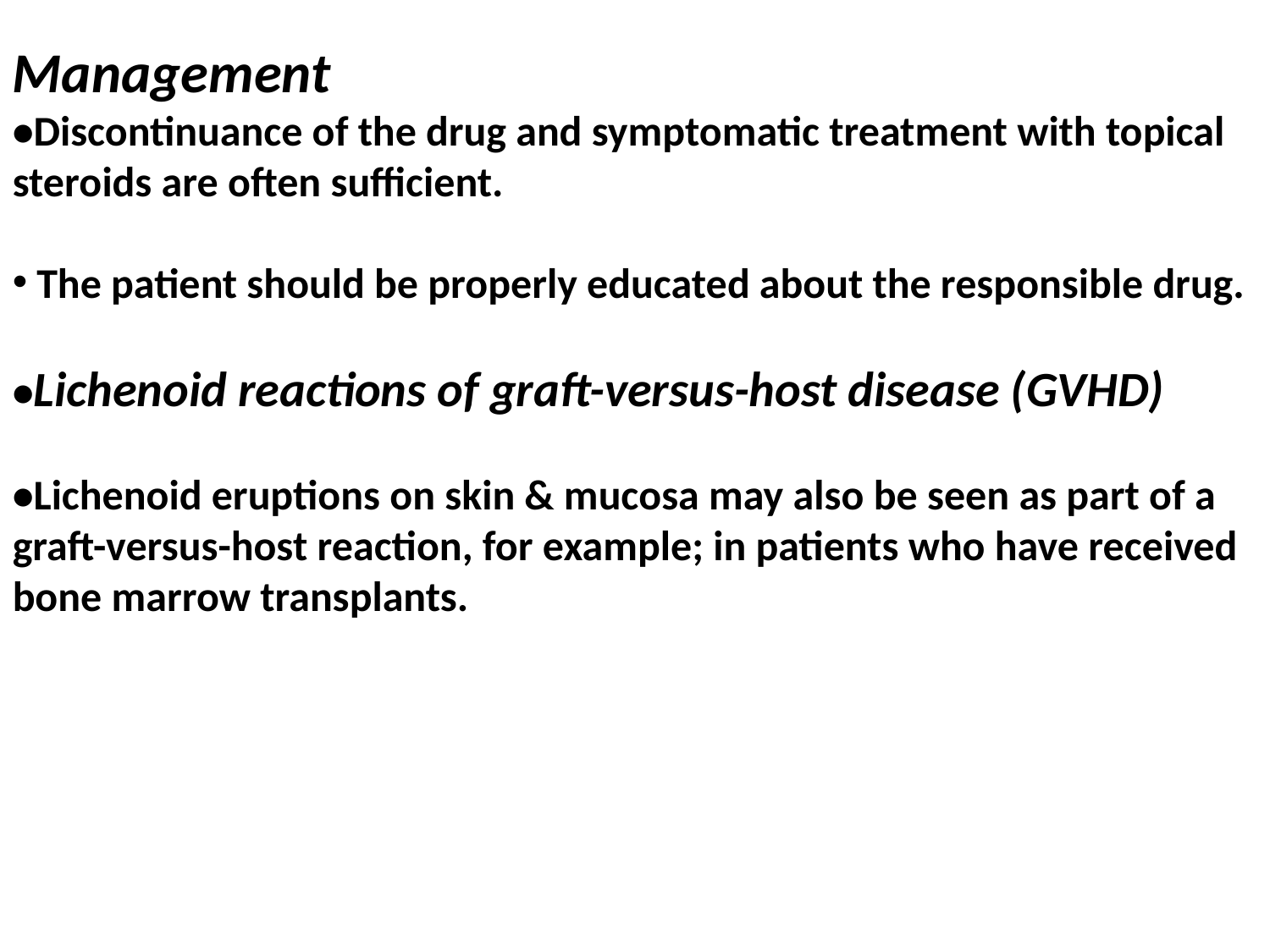

Management
•Discontinuance of the drug and symptomatic treatment with topical steroids are often sufficient.

 The patient should be properly educated about the responsible drug.

•Lichenoid reactions of graft-versus-host disease (GVHD)

•Lichenoid eruptions on skin & mucosa may also be seen as part of a graft-versus-host reaction, for example; in patients who have received bone marrow transplants.